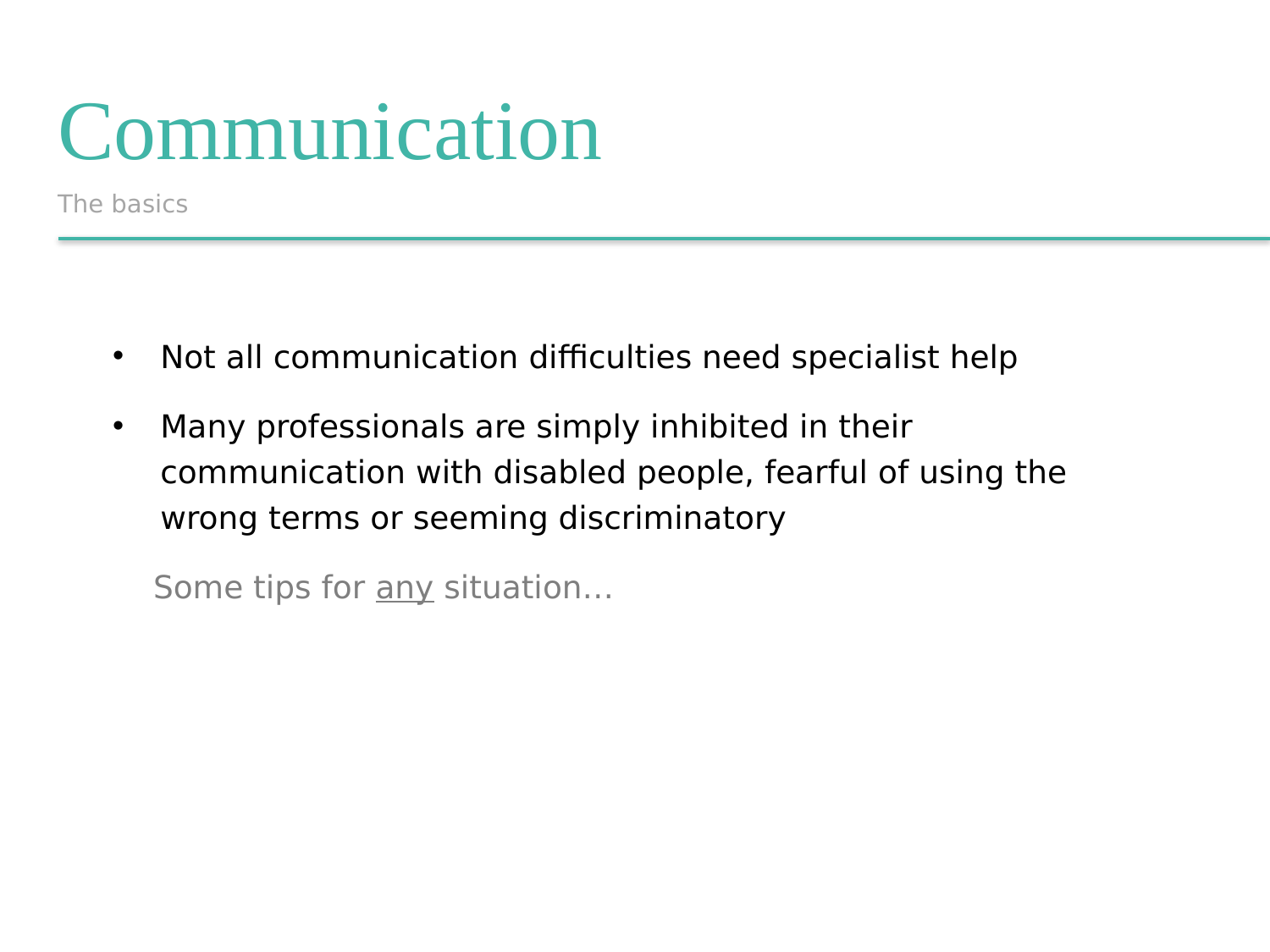

Communication
The basics
Not all communication difficulties need specialist help
Many professionals are simply inhibited in their communication with disabled people, fearful of using the wrong terms or seeming discriminatory
    Some tips for any situation…